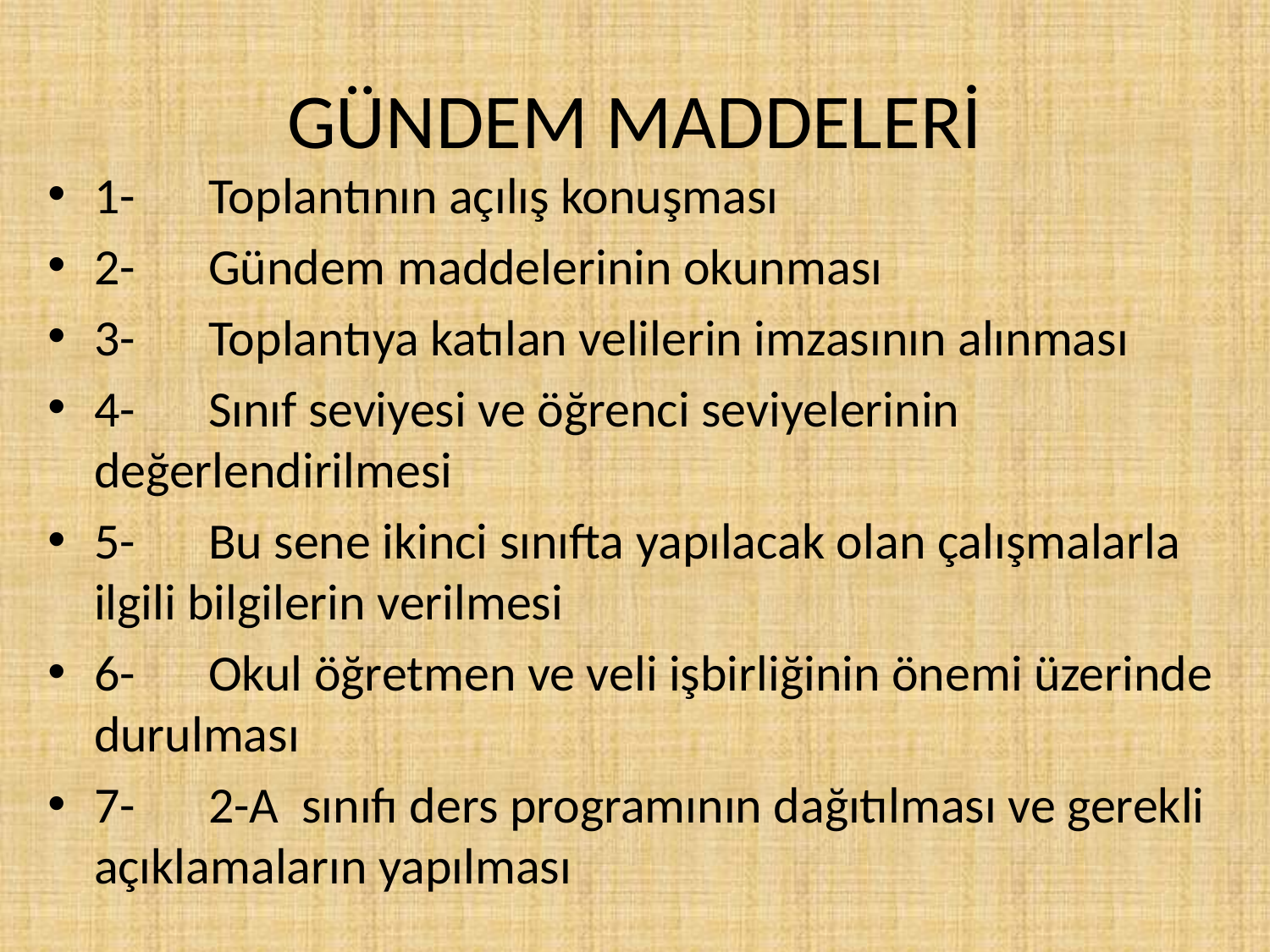

# GÜNDEM MADDELERİ
1-	Toplantının açılış konuşması
2-	Gündem maddelerinin okunması
3-	Toplantıya katılan velilerin imzasının alınması
4-	Sınıf seviyesi ve öğrenci seviyelerinin değerlendirilmesi
5-	Bu sene ikinci sınıfta yapılacak olan çalışmalarla ilgili bilgilerin verilmesi
6-	Okul öğretmen ve veli işbirliğinin önemi üzerinde durulması
7-	2-A  sınıfı ders programının dağıtılması ve gerekli açıklamaların yapılması